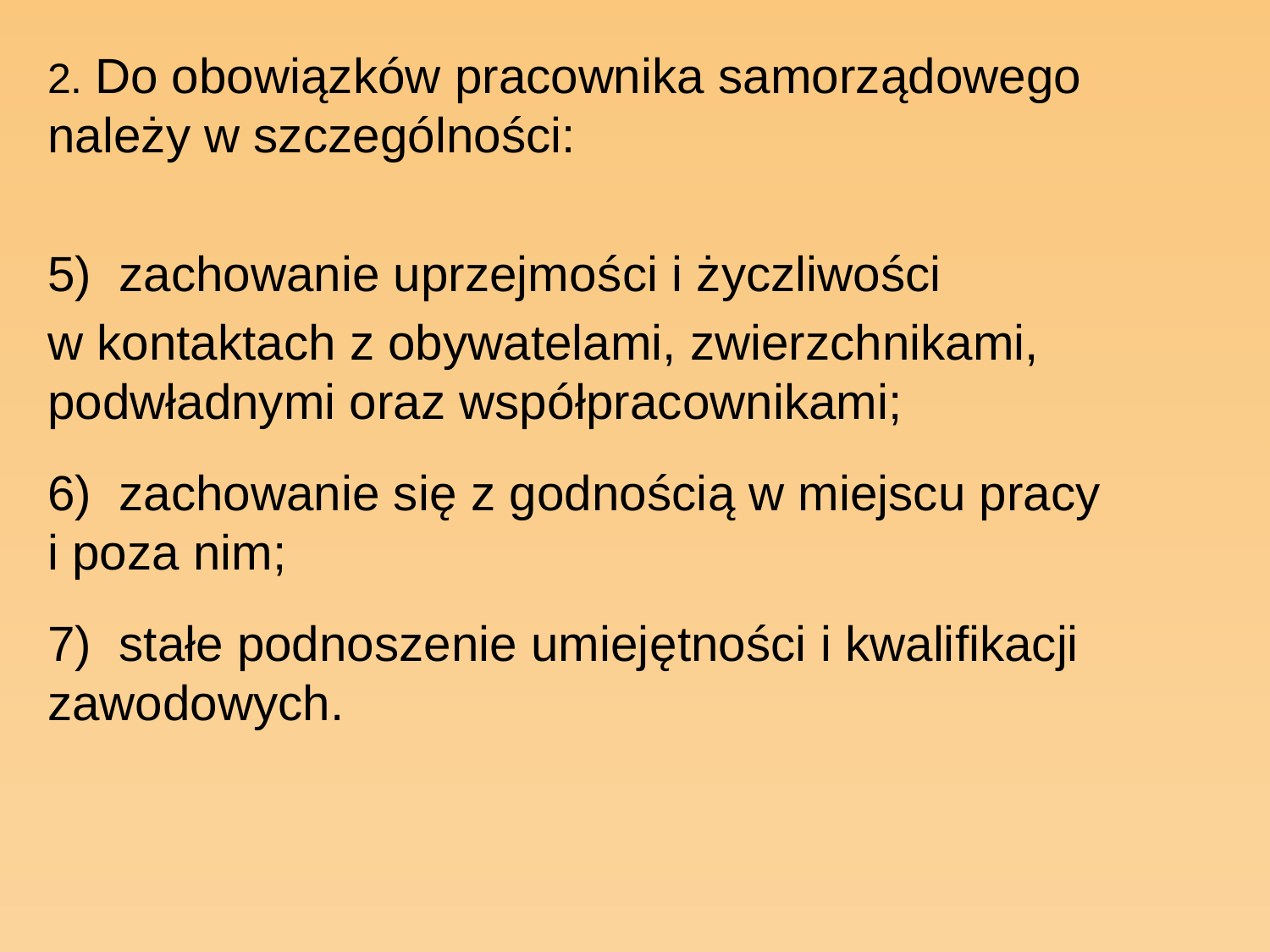

# 2. Do obowiązków pracownika samorządowego należy w szczególności:

5)  zachowanie uprzejmości i życzliwości
w kontaktach z obywatelami, zwierzchnikami, podwładnymi oraz współpracownikami;

6)  zachowanie się z godnością w miejscu pracy
i poza nim;

7)  stałe podnoszenie umiejętności i kwalifikacji zawodowych.